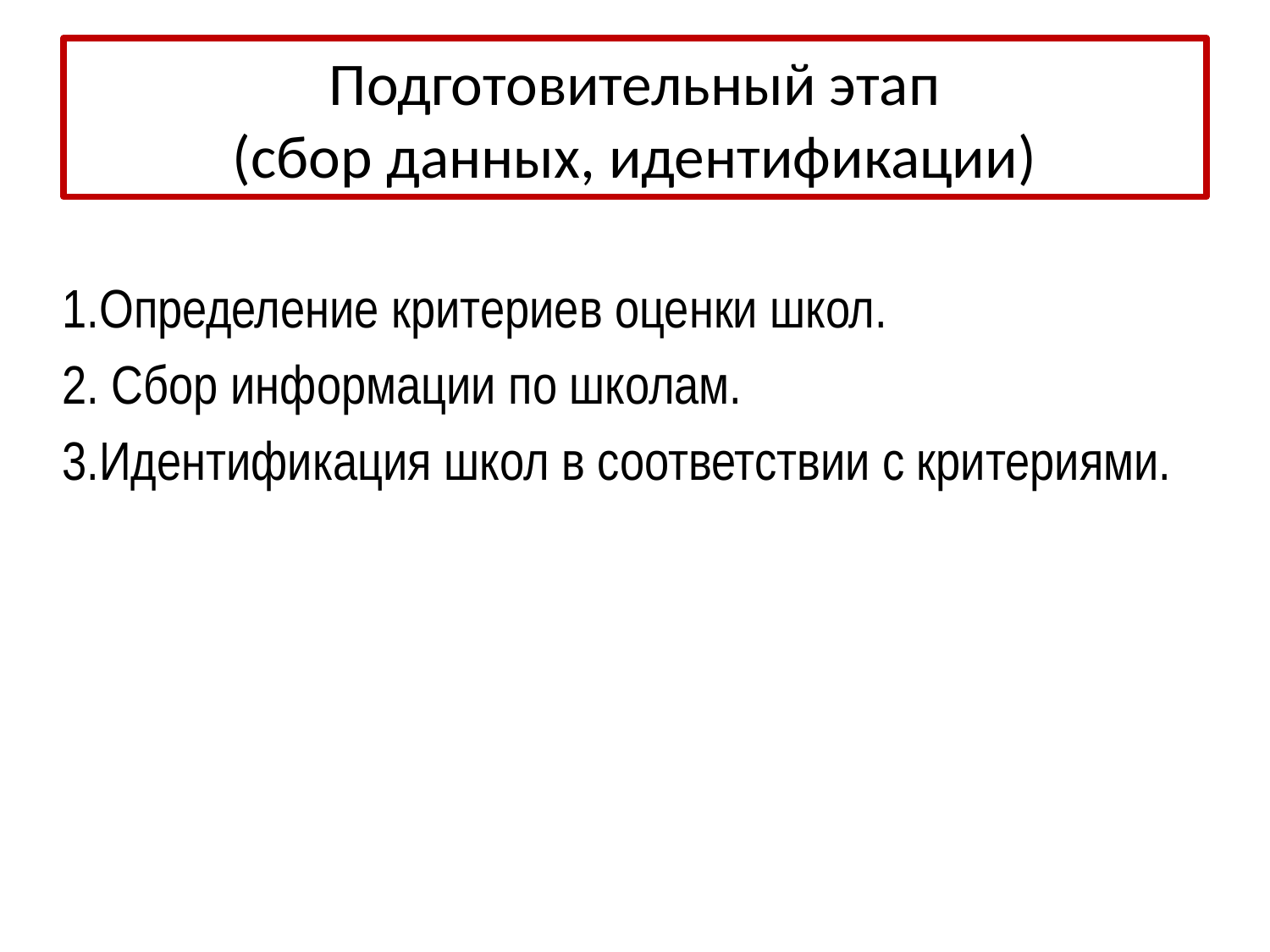

# Подготовительный этап (сбор данных, идентификации)
1.Определение критериев оценки школ.
2. Сбор информации по школам.
3.Идентификация школ в соответствии с критериями.